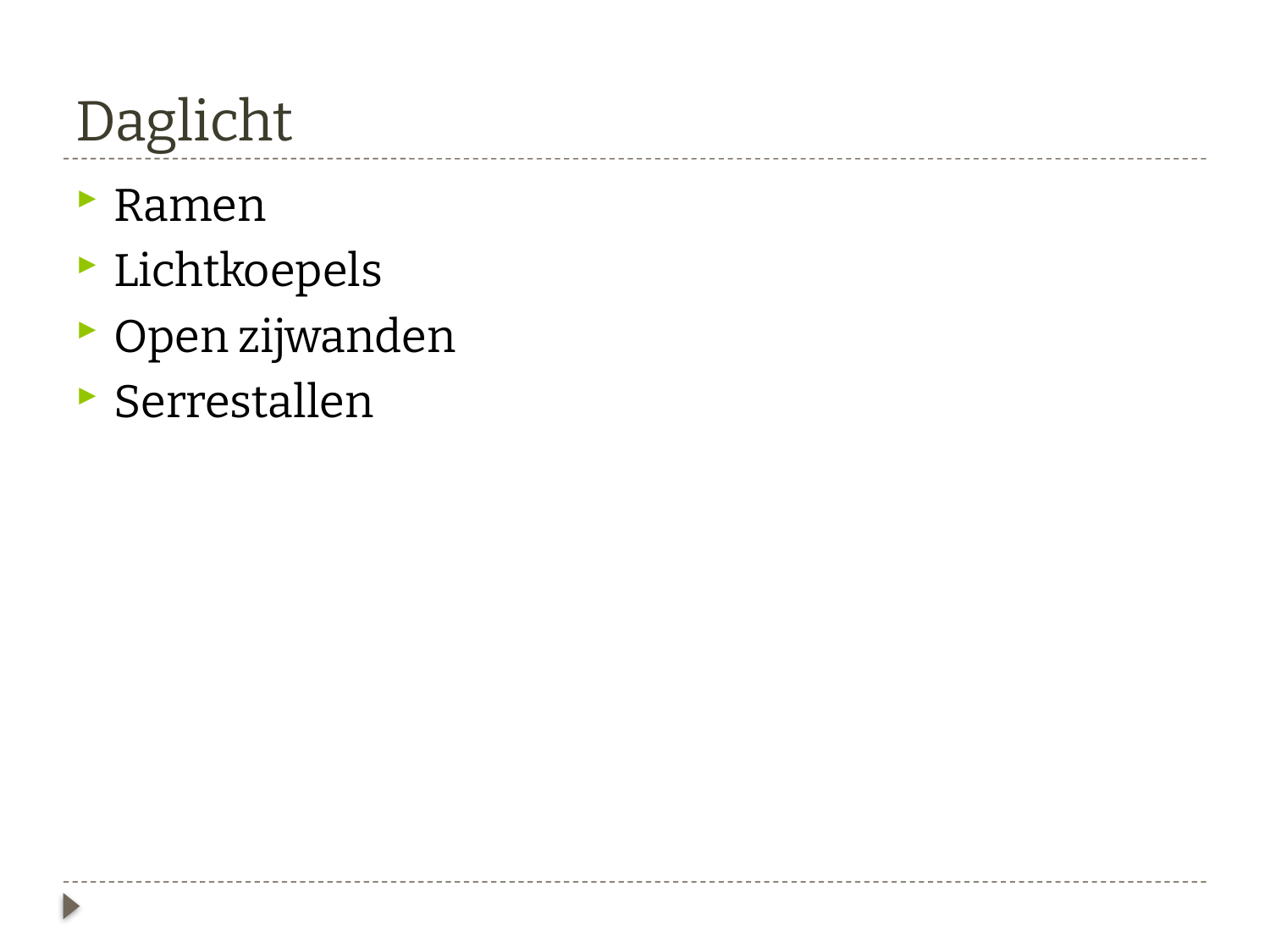

# Daglicht
Ramen
Lichtkoepels
Open zijwanden
Serrestallen